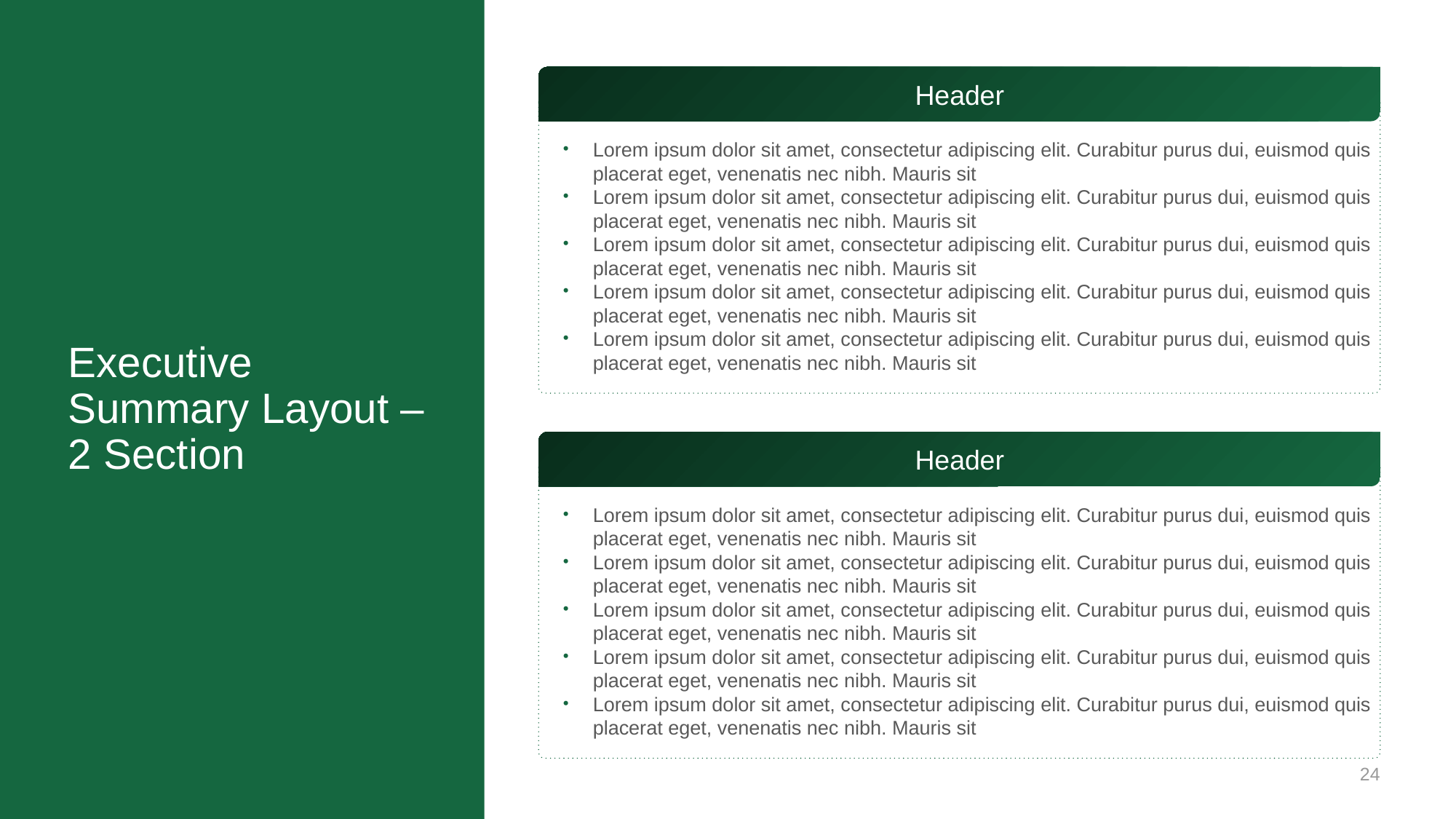

Header

Lorem ipsum dolor sit amet, consectetur adipiscing elit. Curabitur purus dui, euismod quis placerat eget, venenatis nec nibh. Mauris sit
Lorem ipsum dolor sit amet, consectetur adipiscing elit. Curabitur purus dui, euismod quis placerat eget, venenatis nec nibh. Mauris sit
Lorem ipsum dolor sit amet, consectetur adipiscing elit. Curabitur purus dui, euismod quis placerat eget, venenatis nec nibh. Mauris sit
Lorem ipsum dolor sit amet, consectetur adipiscing elit. Curabitur purus dui, euismod quis placerat eget, venenatis nec nibh. Mauris sit
Lorem ipsum dolor sit amet, consectetur adipiscing elit. Curabitur purus dui, euismod quis placerat eget, venenatis nec nibh. Mauris sit

# Executive Summary Layout – 2 Section

Header

Lorem ipsum dolor sit amet, consectetur adipiscing elit. Curabitur purus dui, euismod quis placerat eget, venenatis nec nibh. Mauris sit
Lorem ipsum dolor sit amet, consectetur adipiscing elit. Curabitur purus dui, euismod quis placerat eget, venenatis nec nibh. Mauris sit
Lorem ipsum dolor sit amet, consectetur adipiscing elit. Curabitur purus dui, euismod quis placerat eget, venenatis nec nibh. Mauris sit
Lorem ipsum dolor sit amet, consectetur adipiscing elit. Curabitur purus dui, euismod quis placerat eget, venenatis nec nibh. Mauris sit
Lorem ipsum dolor sit amet, consectetur adipiscing elit. Curabitur purus dui, euismod quis placerat eget, venenatis nec nibh. Mauris sit
24